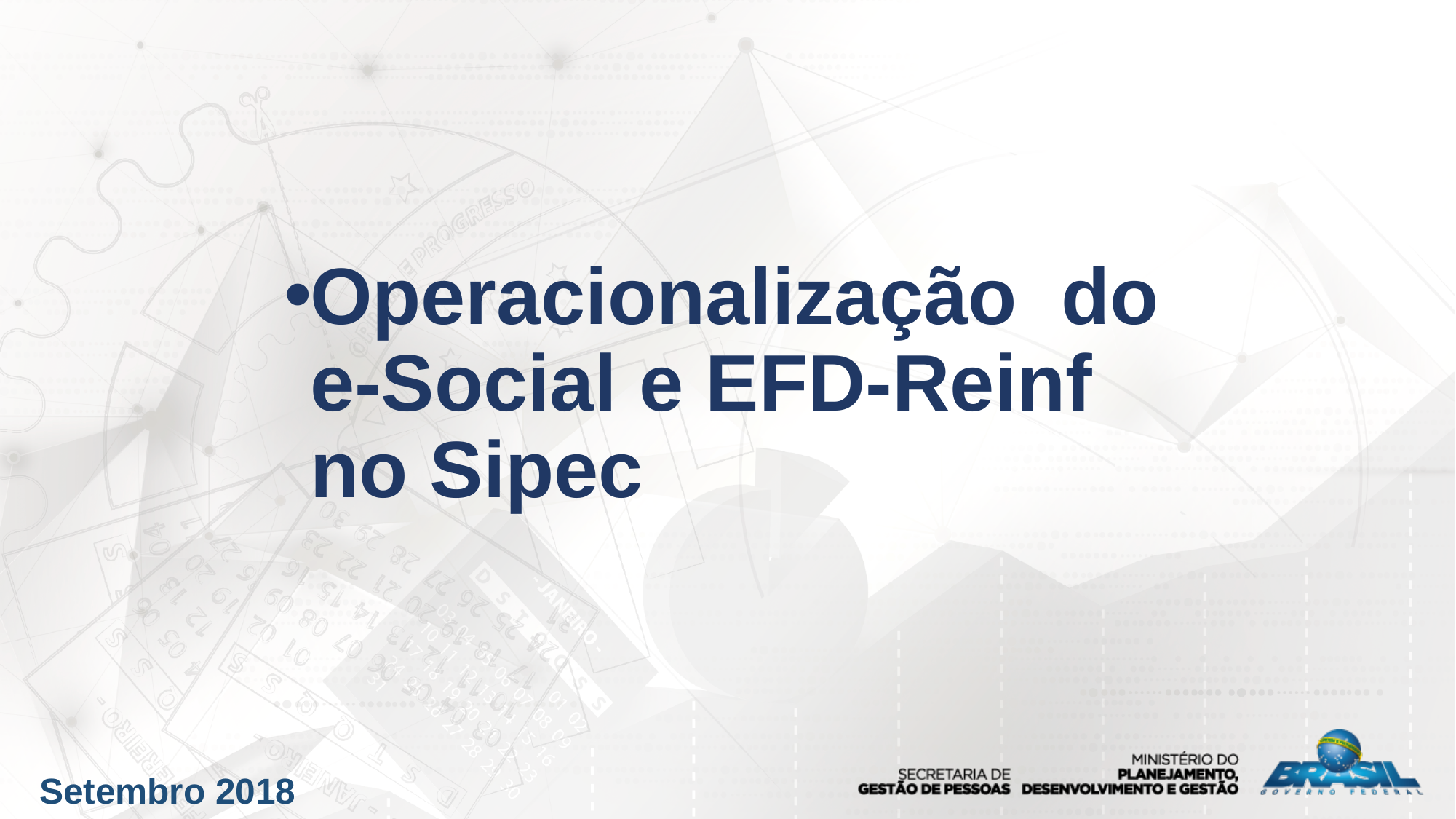

Operacionalização  do e-Social e EFD-Reinf no Sipec
Setembro 2018